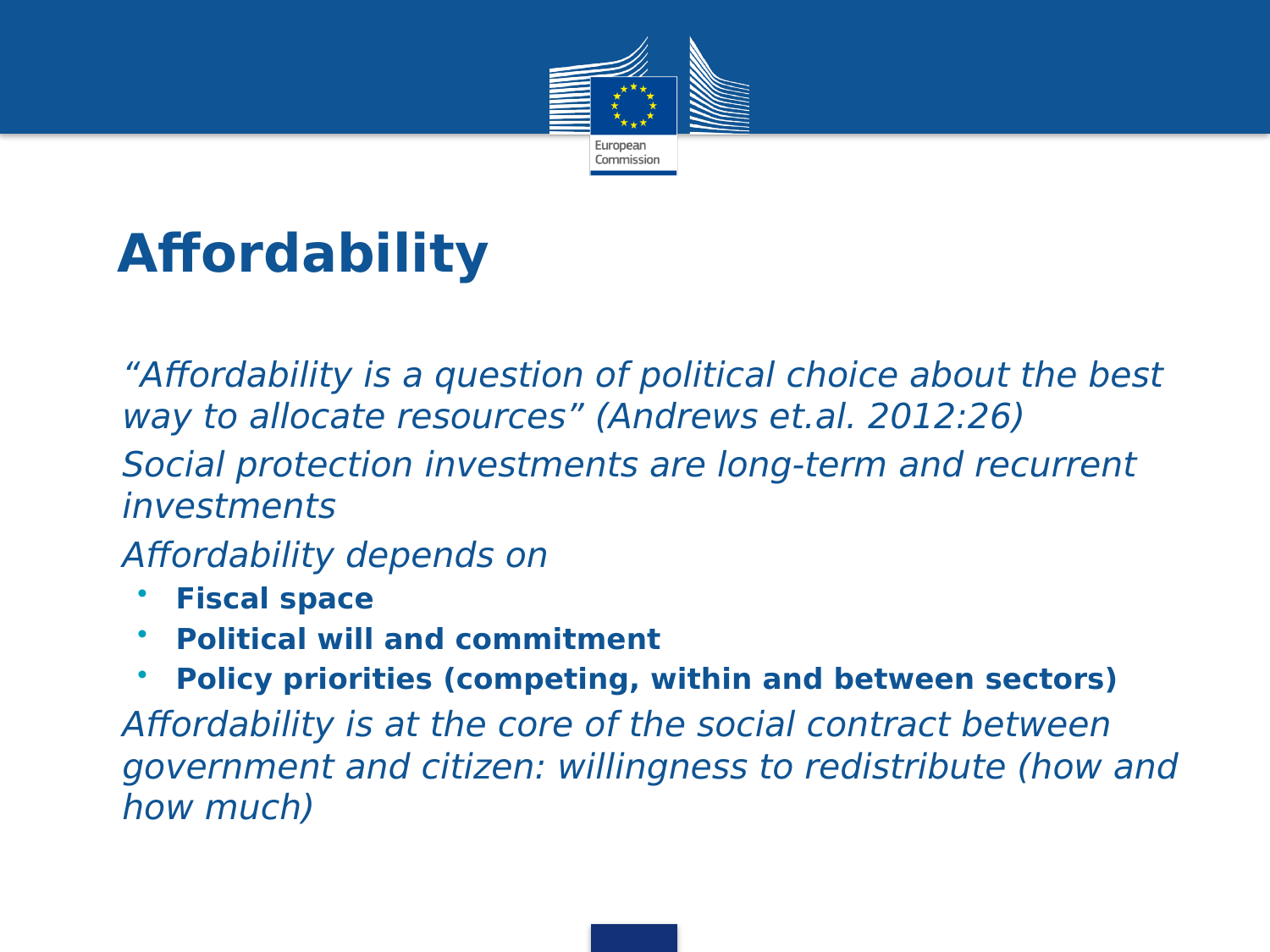

# Affordability
“Affordability is a question of political choice about the best way to allocate resources” (Andrews et.al. 2012:26)
Social protection investments are long-term and recurrent investments
Affordability depends on
Fiscal space
Political will and commitment
Policy priorities (competing, within and between sectors)
Affordability is at the core of the social contract between government and citizen: willingness to redistribute (how and how much)